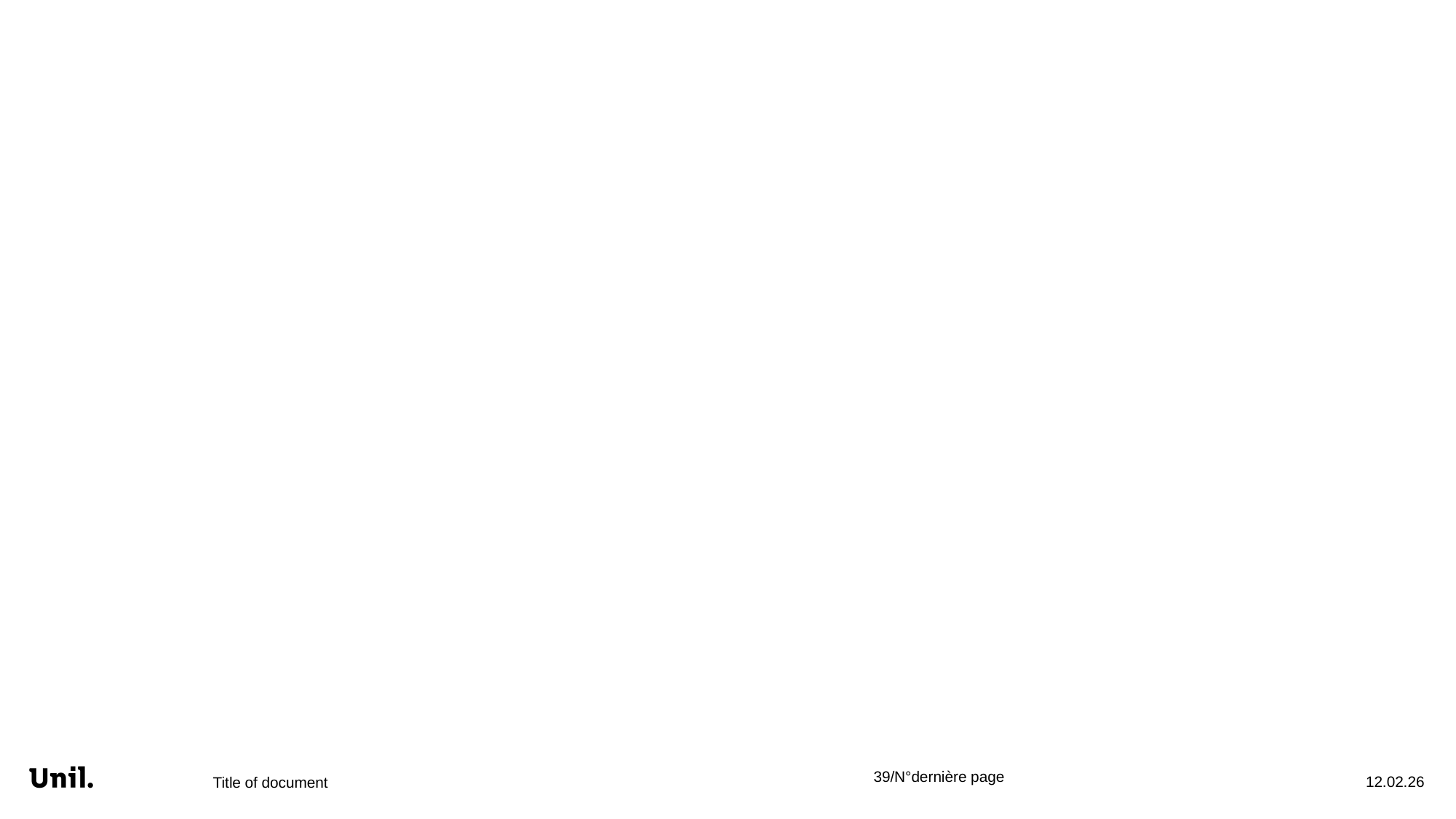

#

12.02.26
Title of document
39/N°dernière page